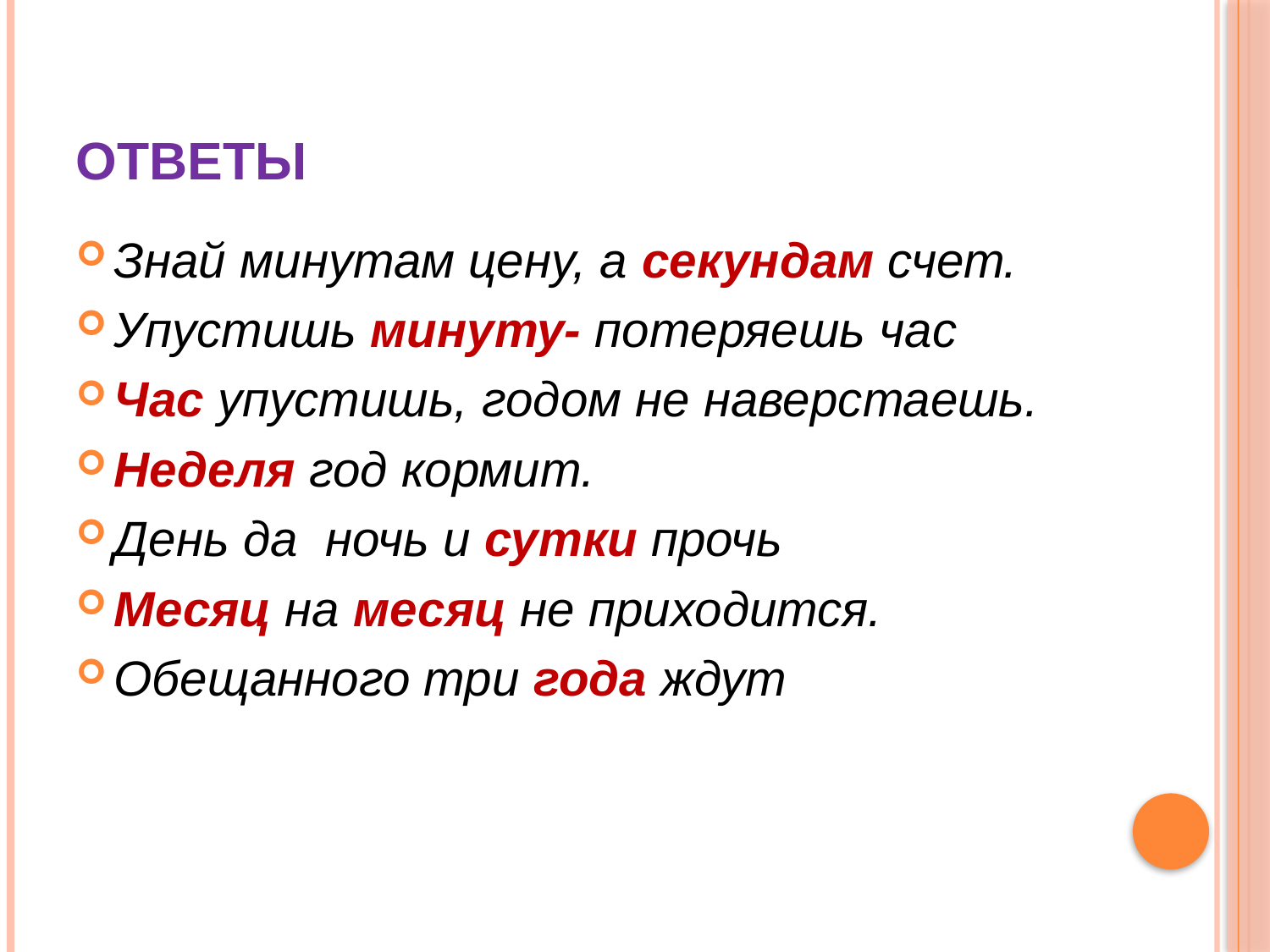

# Ответы
Знай минутам цену, а секундам счет.
Упустишь минуту- потеряешь час
Час упустишь, годом не наверстаешь.
Неделя год кормит.
День да  ночь и сутки прочь
Месяц на месяц не приходится.
Обещанного три года ждут